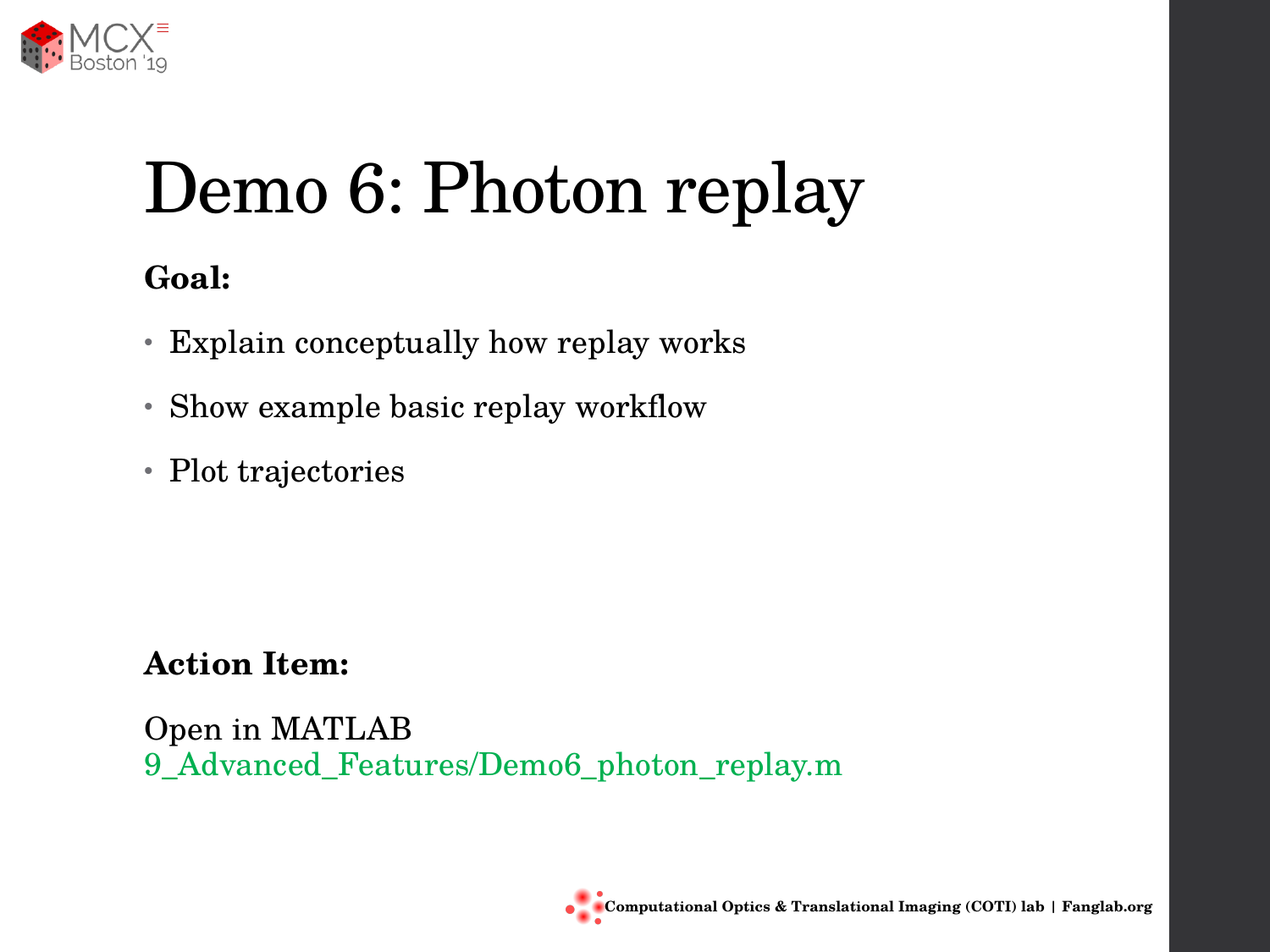

# Demo 6: Photon replay
Goal:
Explain conceptually how replay works
Show example basic replay workflow
Plot trajectories

Action Item:
Open in MATLAB 9_Advanced_Features/Demo6_photon_replay.m